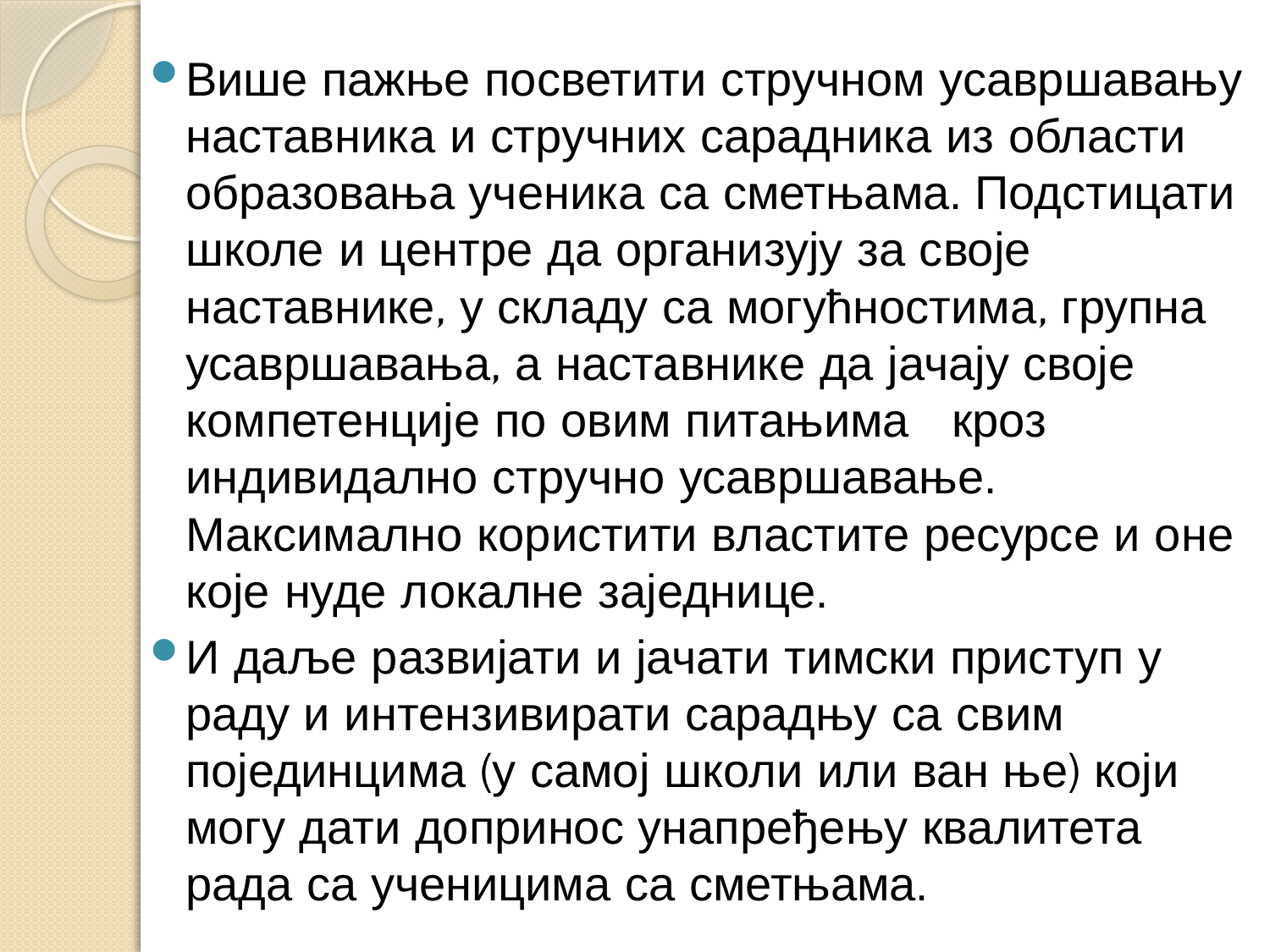

Више пажње посветити стручном усавршавању наставника и стручних сарадника из области образовања ученика са сметњама. Подстицати школе и центре да организују за своје наставнике, у складу са могућностима, групна усавршавања, а наставнике да јачају своје компетенције по овим питањима   кроз индивидално стручно усавршавање. Максимално користити властите ресурсе и оне које нуде локалне заједнице.
И даље развијати и јачати тимски приступ у раду и интензивирати сарадњу са свим појединцима (у самој школи или ван ње) који могу дати допринос унапређењу квалитета рада са ученицима са сметњама.